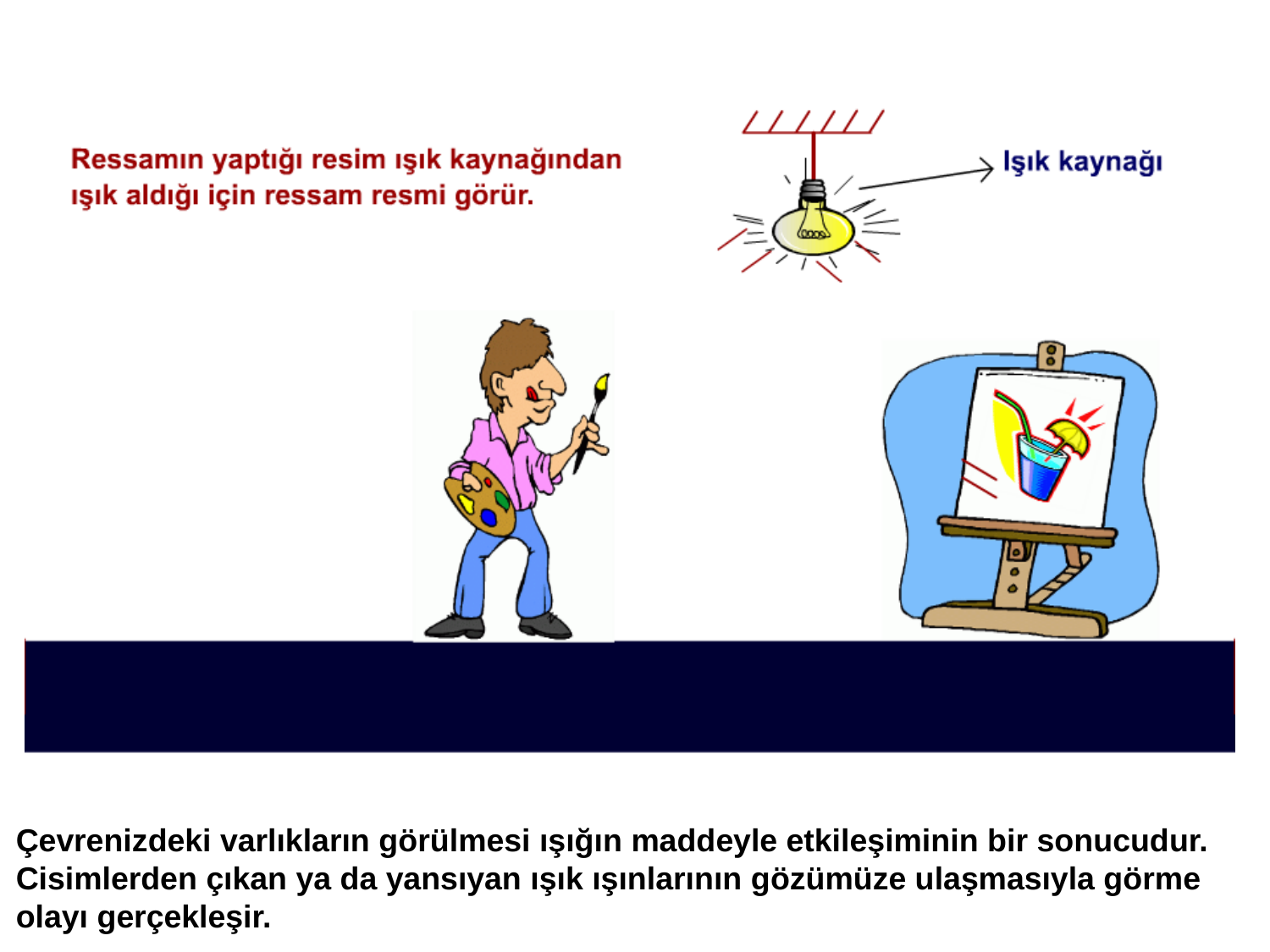

Çevrenizdeki varlıkların görülmesi ışığın maddeyle etkileşiminin bir sonucudur. Cisimlerden çıkan ya da yansıyan ışık ışınlarının gözümüze ulaşmasıyla görme olayı gerçekleşir.